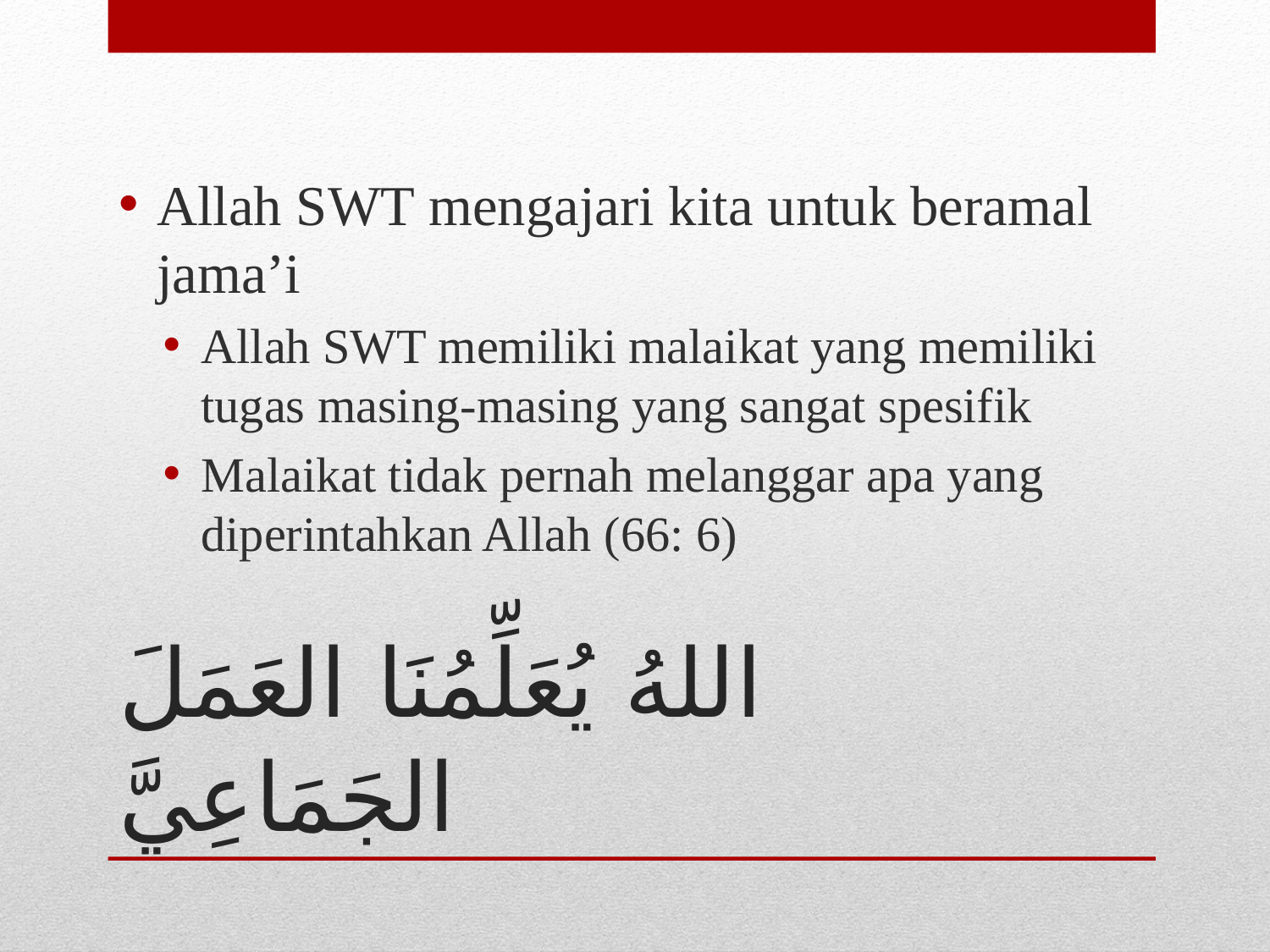

Allah SWT mengajari kita untuk beramal jama’i
Allah SWT memiliki malaikat yang memiliki tugas masing-masing yang sangat spesifik
Malaikat tidak pernah melanggar apa yang diperintahkan Allah (66: 6)
# اللهُ يُعَلِّمُنَا العَمَلَ الجَمَاعِيَّ